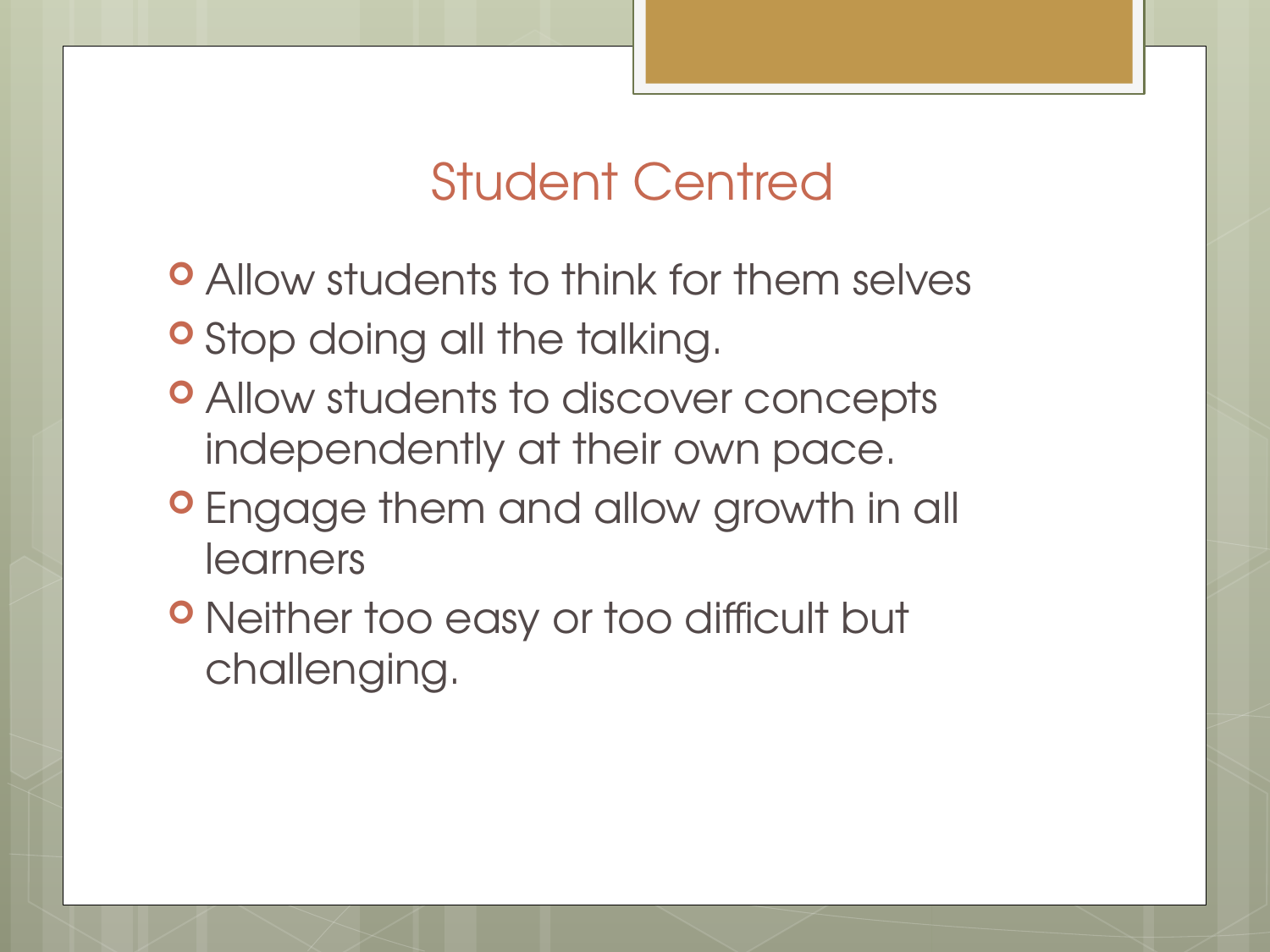

# Student Centred
Allow students to think for them selves
Stop doing all the talking.
Allow students to discover concepts independently at their own pace.
Engage them and allow growth in all learners
Neither too easy or too difficult but challenging.